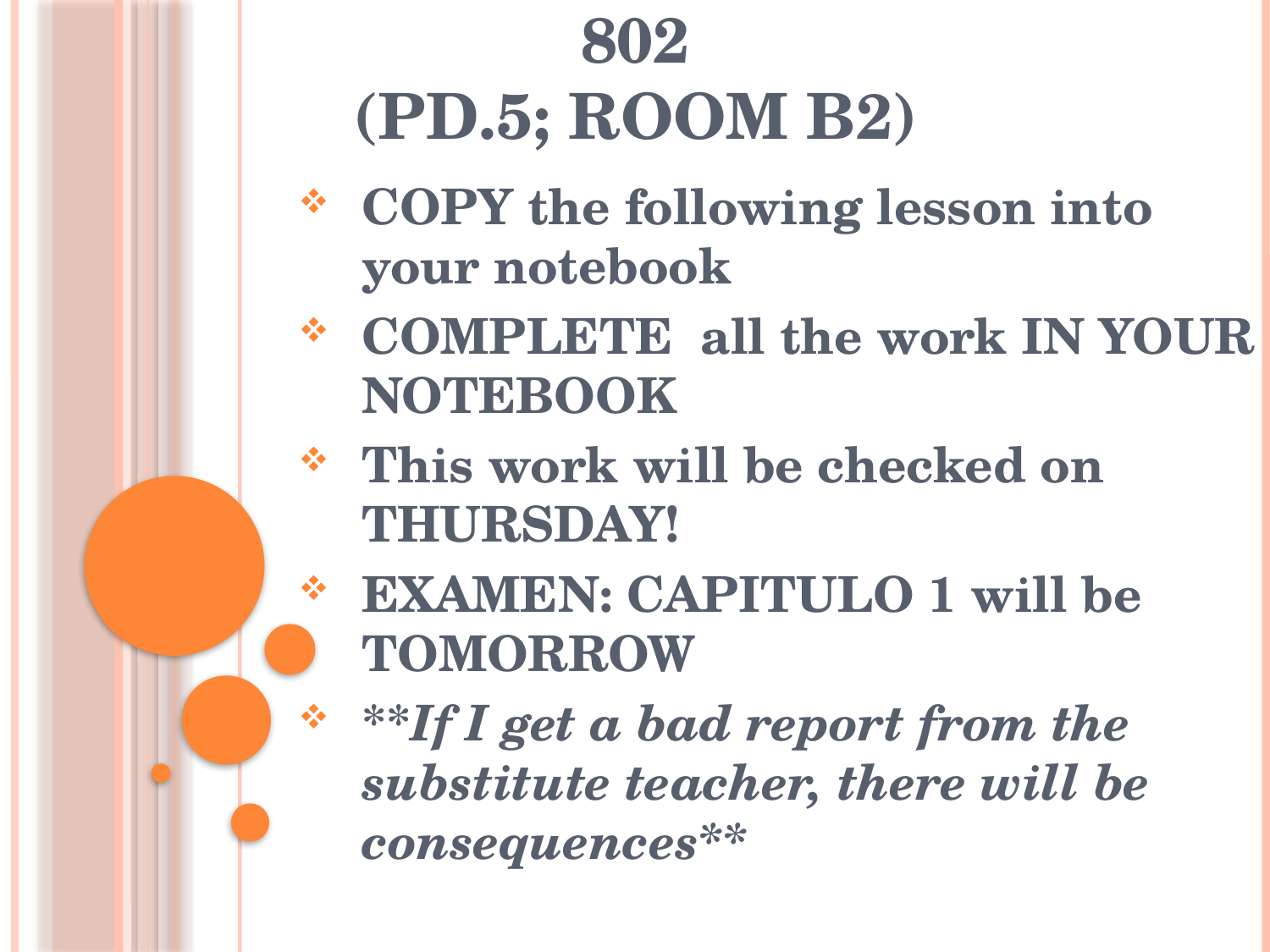

802
(Pd.5; room B2)
COPY the following lesson into your notebook
COMPLETE  all the work IN YOUR NOTEBOOK
This work will be checked on THURSDAY!
EXAMEN: CAPITULO 1 will be TOMORROW
**If I get a bad report from the substitute teacher, there will be consequences**